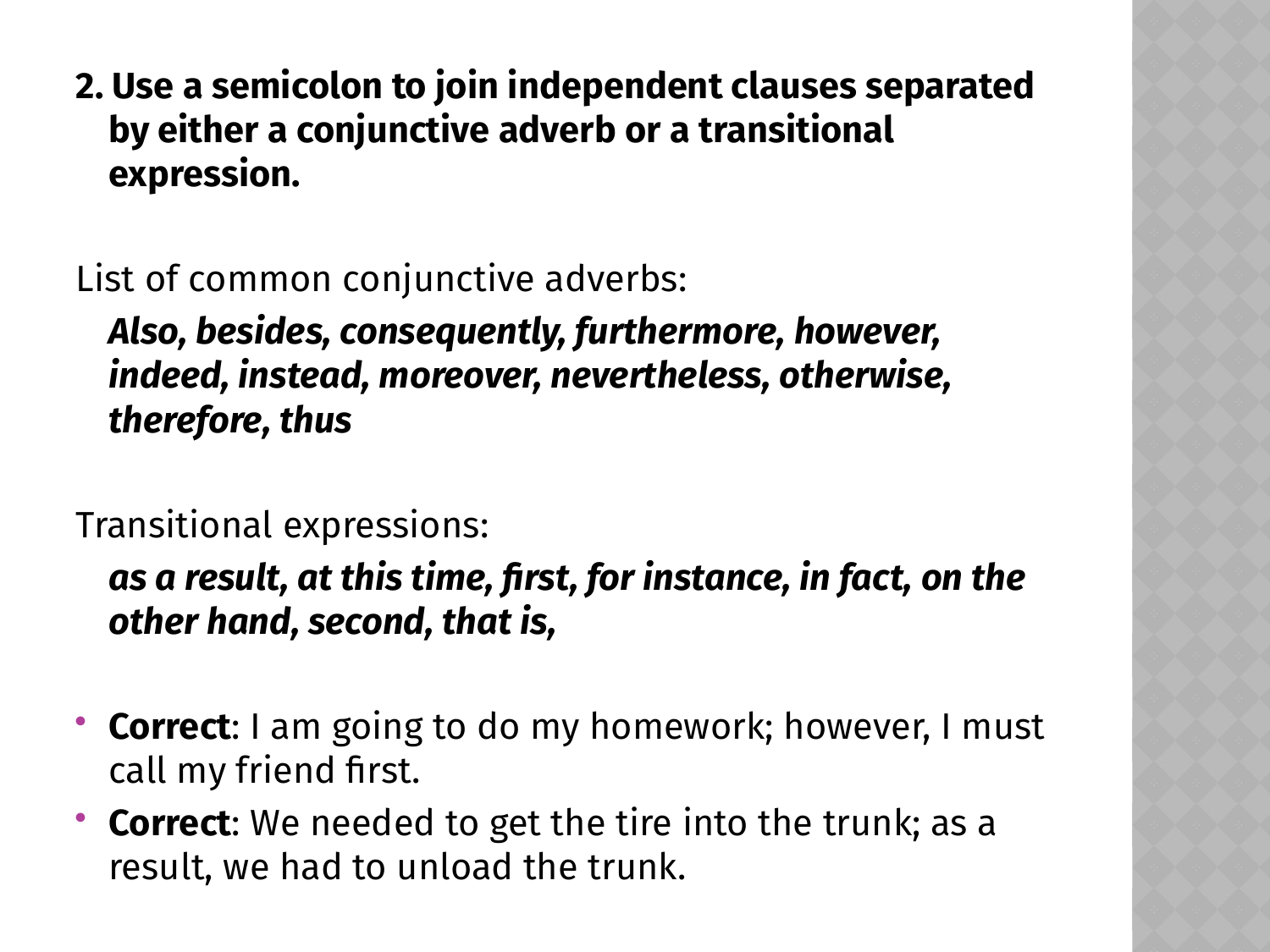

2. Use a semicolon to join independent clauses separated by either a conjunctive adverb or a transitional expression.

List of common conjunctive adverbs:
	Also, besides, consequently, furthermore, however, indeed, instead, moreover, nevertheless, otherwise, therefore, thus

Transitional expressions:
	as a result, at this time, first, for instance, in fact, on the other hand, second, that is,

Correct: I am going to do my homework; however, I must call my friend first.
Correct: We needed to get the tire into the trunk; as a result, we had to unload the trunk.